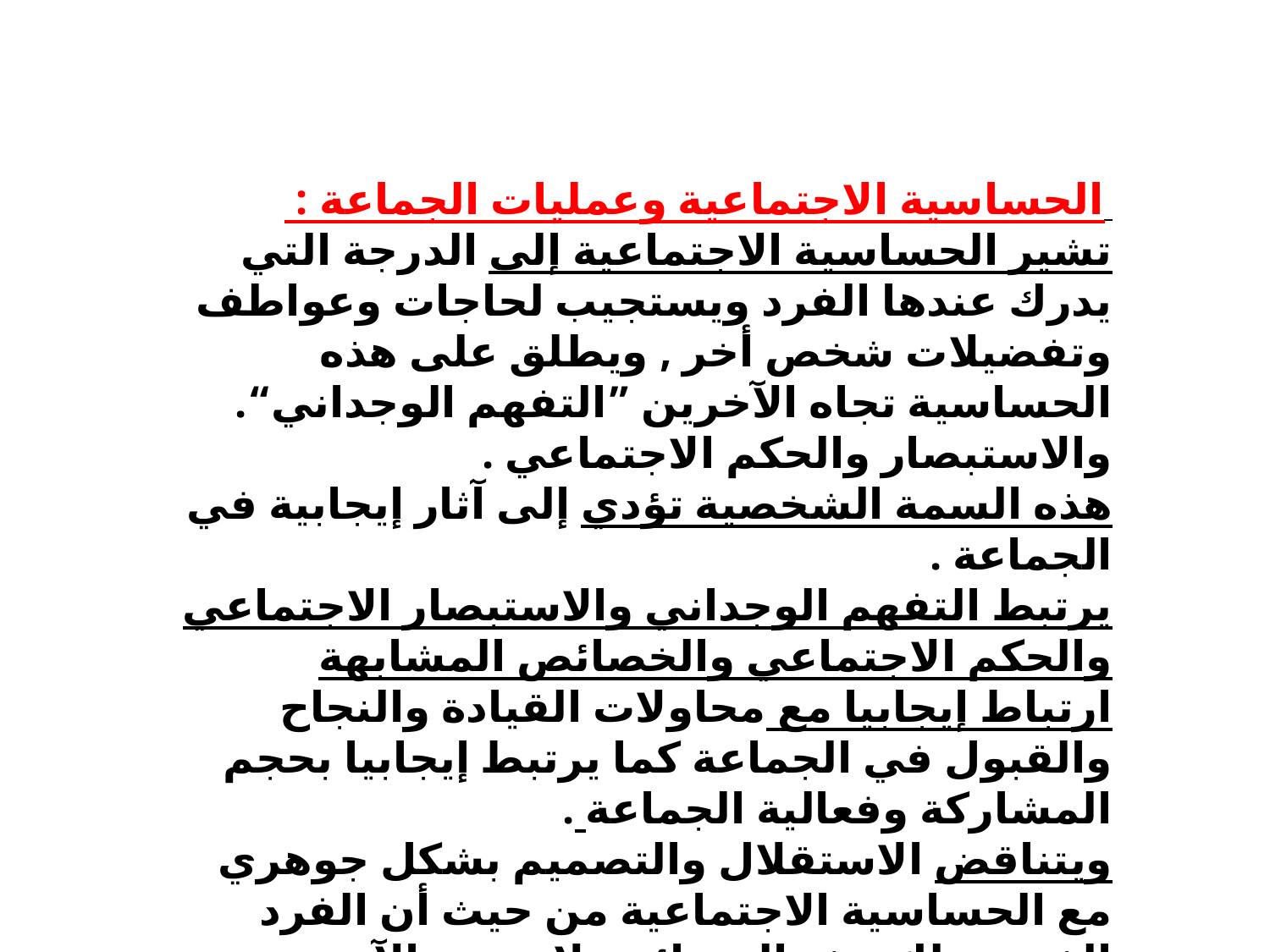

الحساسية الاجتماعية وعمليات الجماعة :
تشير الحساسية الاجتماعية إلى الدرجة التي يدرك عندها الفرد ويستجيب لحاجات وعواطف وتفضيلات شخص أخر , ويطلق على هذه الحساسية تجاه الآخرين ”التفهم الوجداني“. والاستبصار والحكم الاجتماعي .
هذه السمة الشخصية تؤدي إلى آثار إيجابية في الجماعة .
يرتبط التفهم الوجداني والاستبصار الاجتماعي والحكم الاجتماعي والخصائص المشابهة ارتباط إيجابيا مع محاولات القيادة والنجاح والقبول في الجماعة كما يرتبط إيجابيا بحجم المشاركة وفعالية الجماعة .
ويتناقض الاستقلال والتصميم بشكل جوهري مع الحساسية الاجتماعية من حيث أن الفرد الذي يمتلك هذه الخصائص لا يهتم بالآخرين وهي ترتبط سلبيا مع الصداقة والتفاعل الاجتماعي كما هو متوقع .